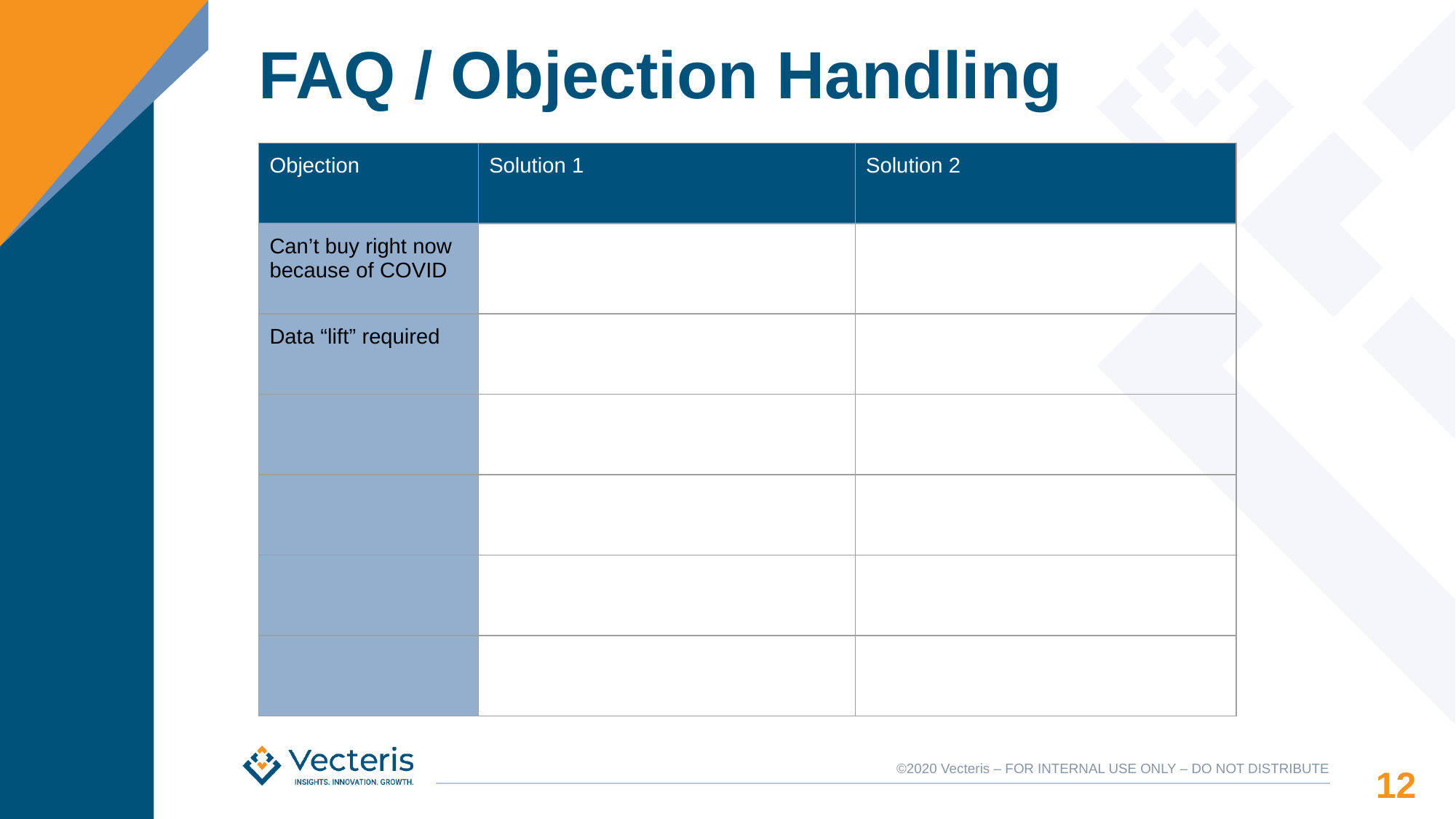

FAQ / Objection Handling
| Objection | Solution 1 | Solution 2 |
| --- | --- | --- |
| Can’t buy right now because of COVID |  |  |
| Data “lift” required |  |  |
|  |  |  |
|  |  |  |
|  |  |  |
|  |  |  |

12
©2020 Vecteris – FOR INTERNAL USE ONLY – DO NOT DISTRIBUTE